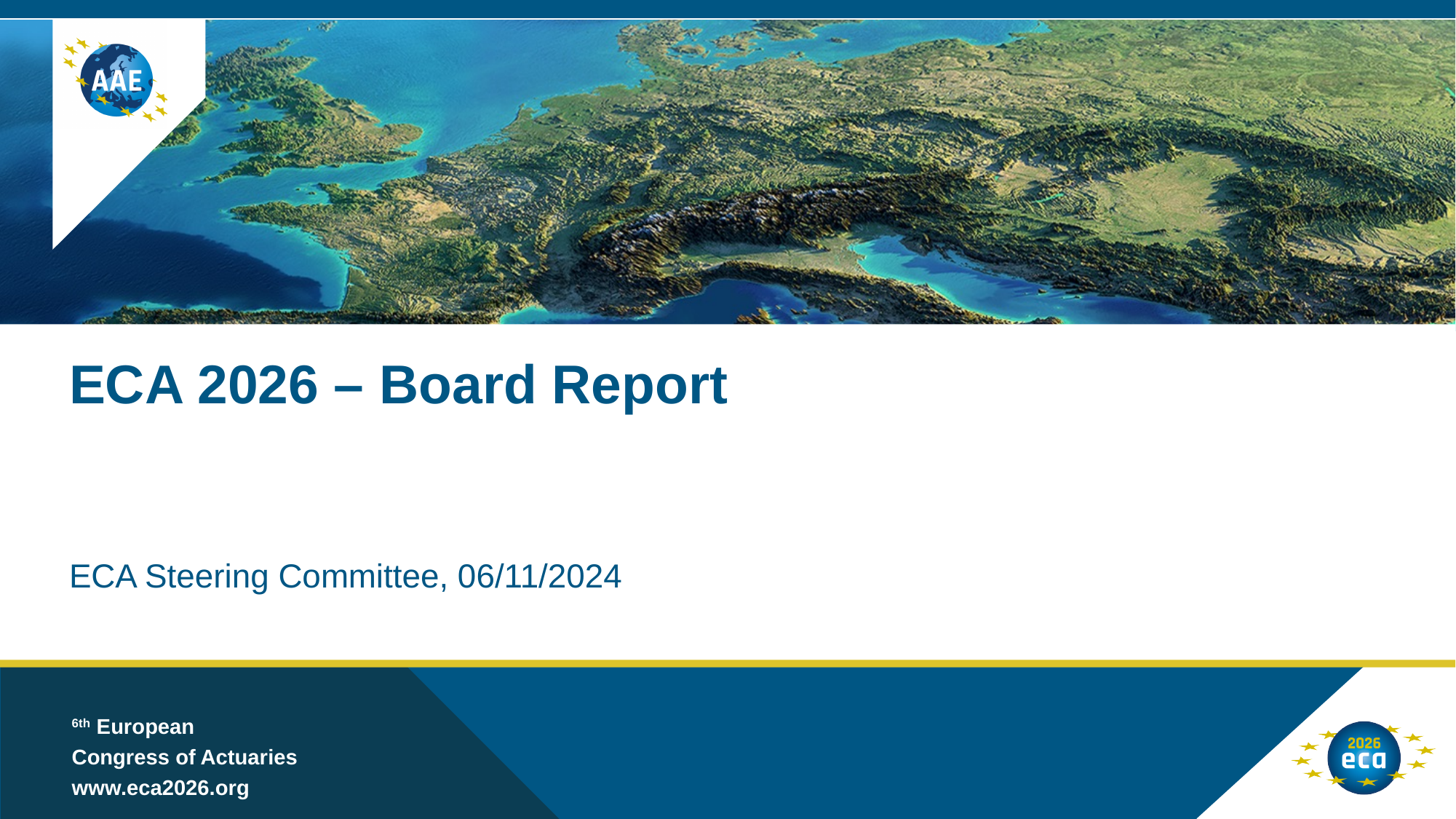

# ECA 2026 – Board Report
ECA Steering Committee, 06/11/2024